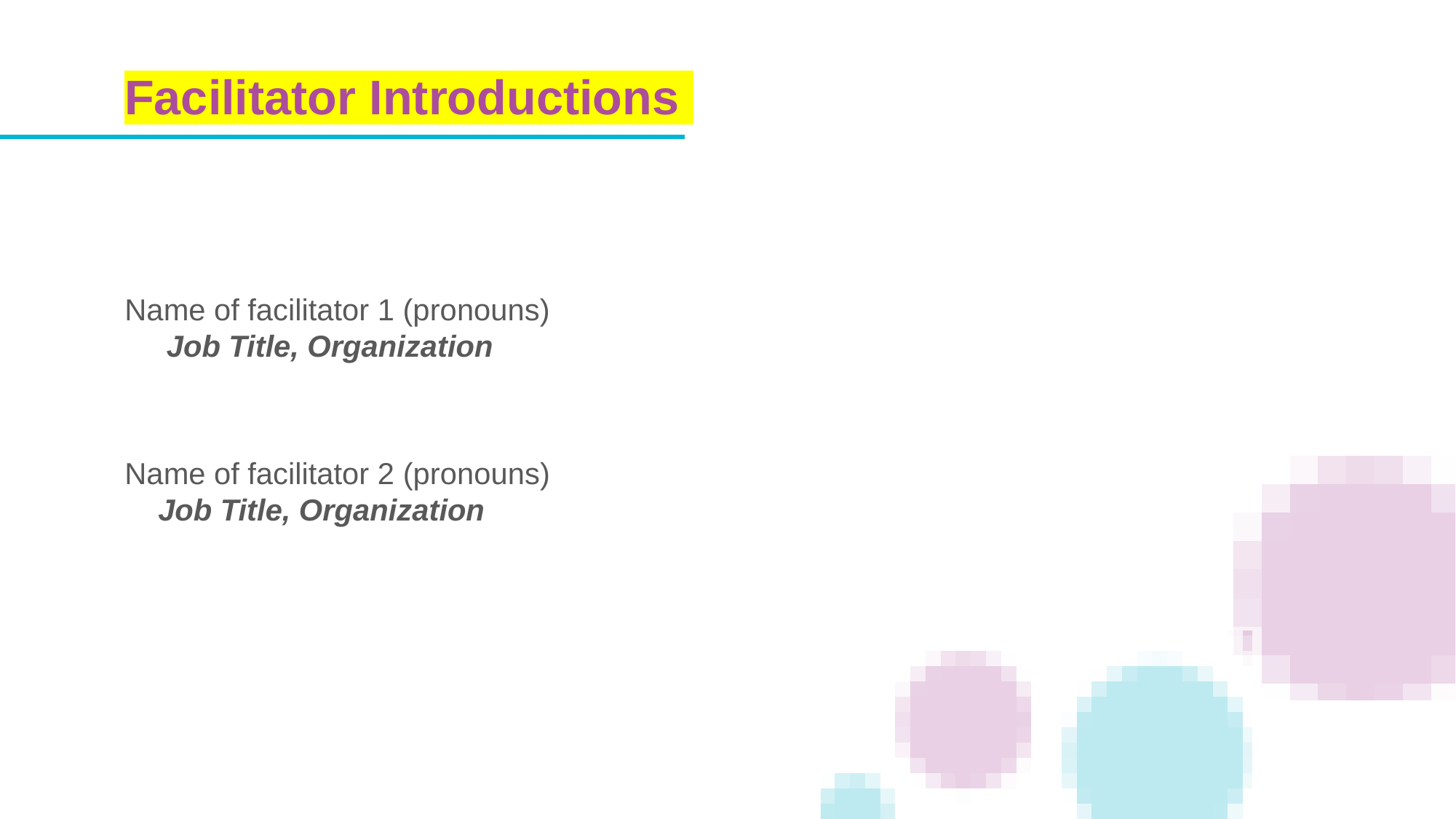

Facilitator Introductions
Name of facilitator 1 (pronouns)
     Job Title, Organization

Name of facilitator 2 (pronouns)
    Job Title, Organization